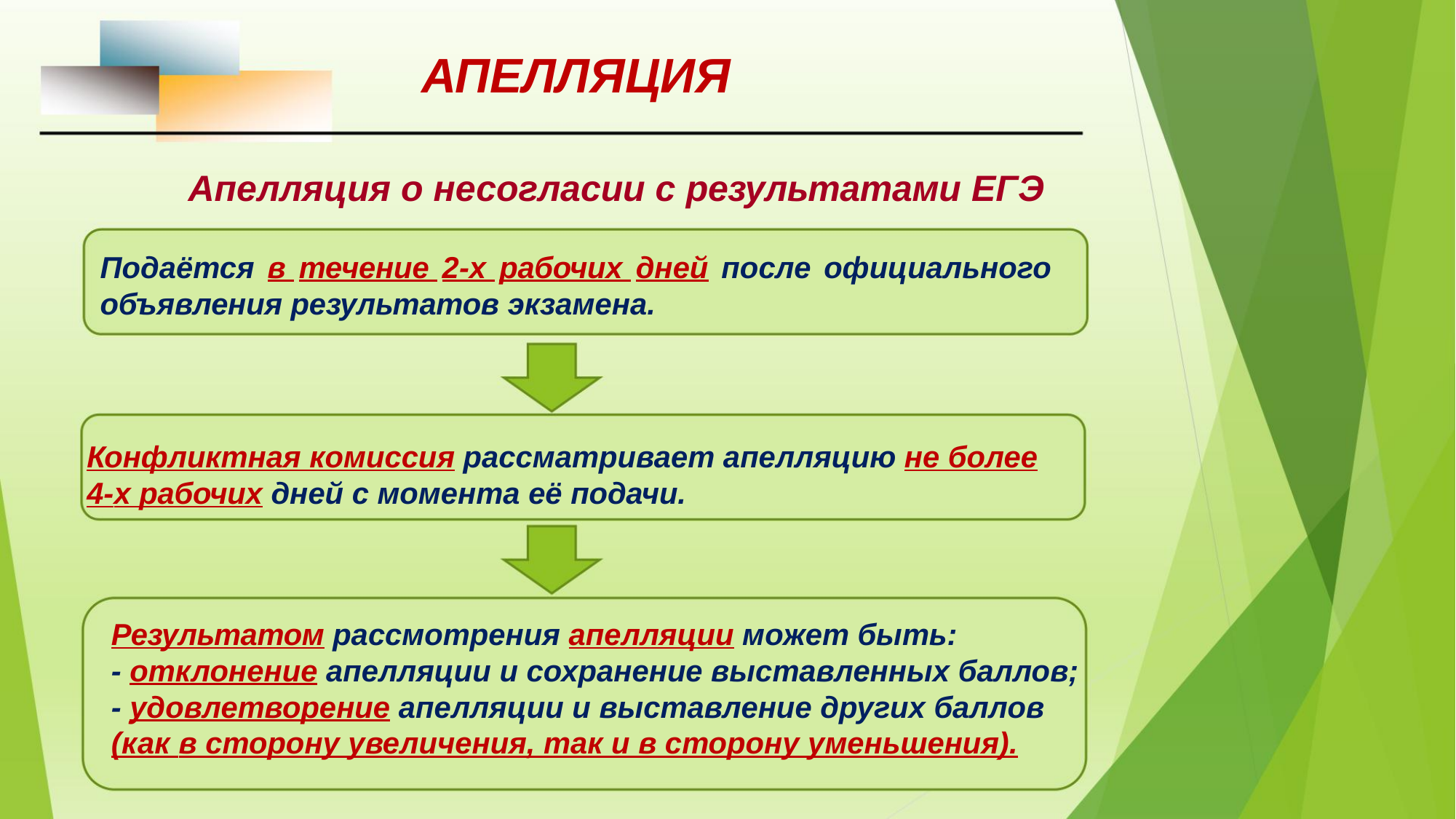

АПЕЛЛЯЦИЯ
Апелляция о несогласии с результатами ЕГЭ
Подаётся в течение 2-х рабочих дней после официального
объявления результатов экзамена.
Конфликтная комиссия рассматривает апелляцию не более
4-х рабочих дней с момента её подачи.
Результатом рассмотрения апелляции может быть:
- отклонение апелляции и сохранение выставленных баллов;
- удовлетворение апелляции и выставление других баллов
(как в сторону увеличения, так и в сторону уменьшения).